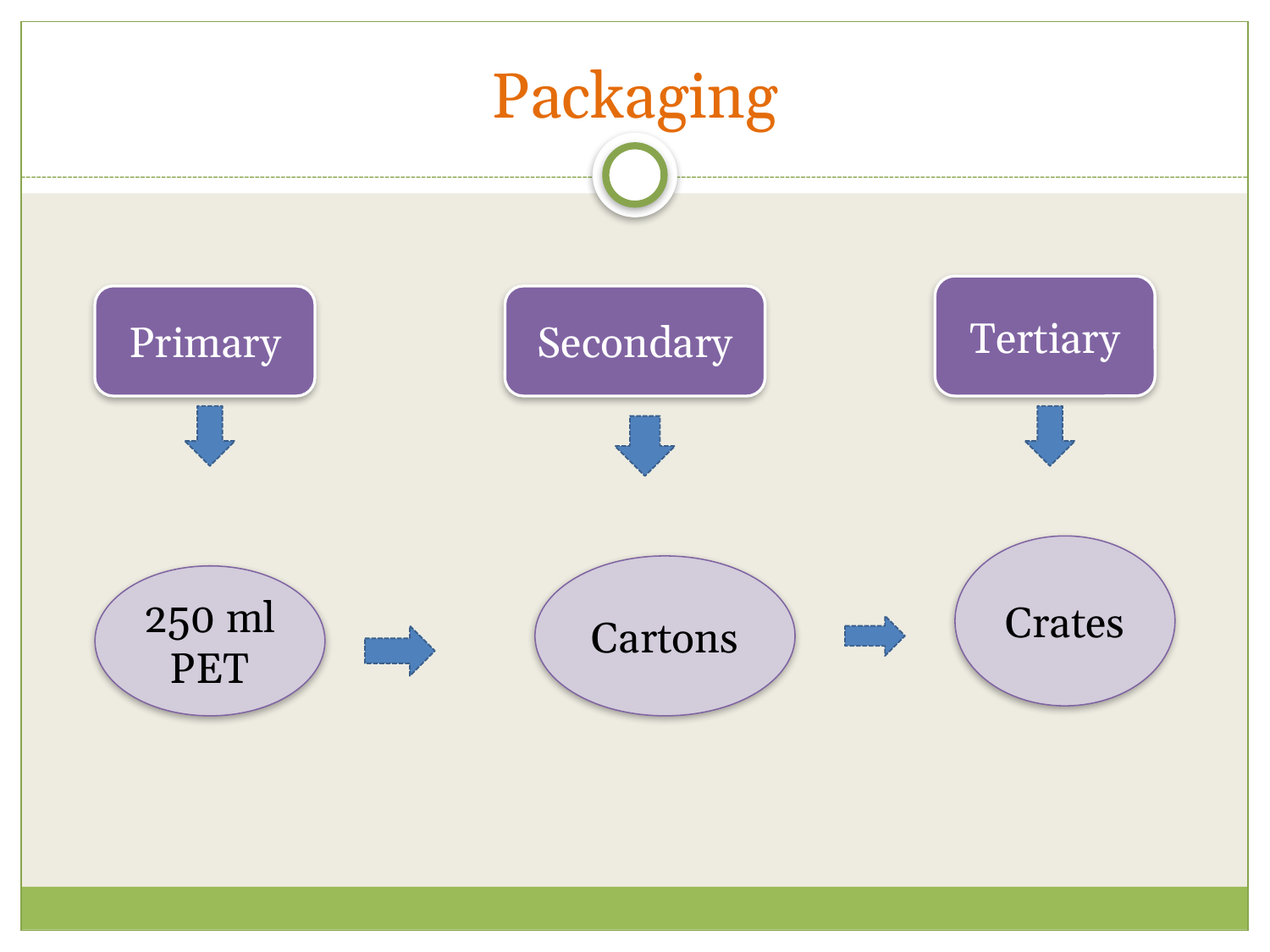

# Packaging

Tertiary
Primary
Secondary

Crates
Cartons
250 ml PET